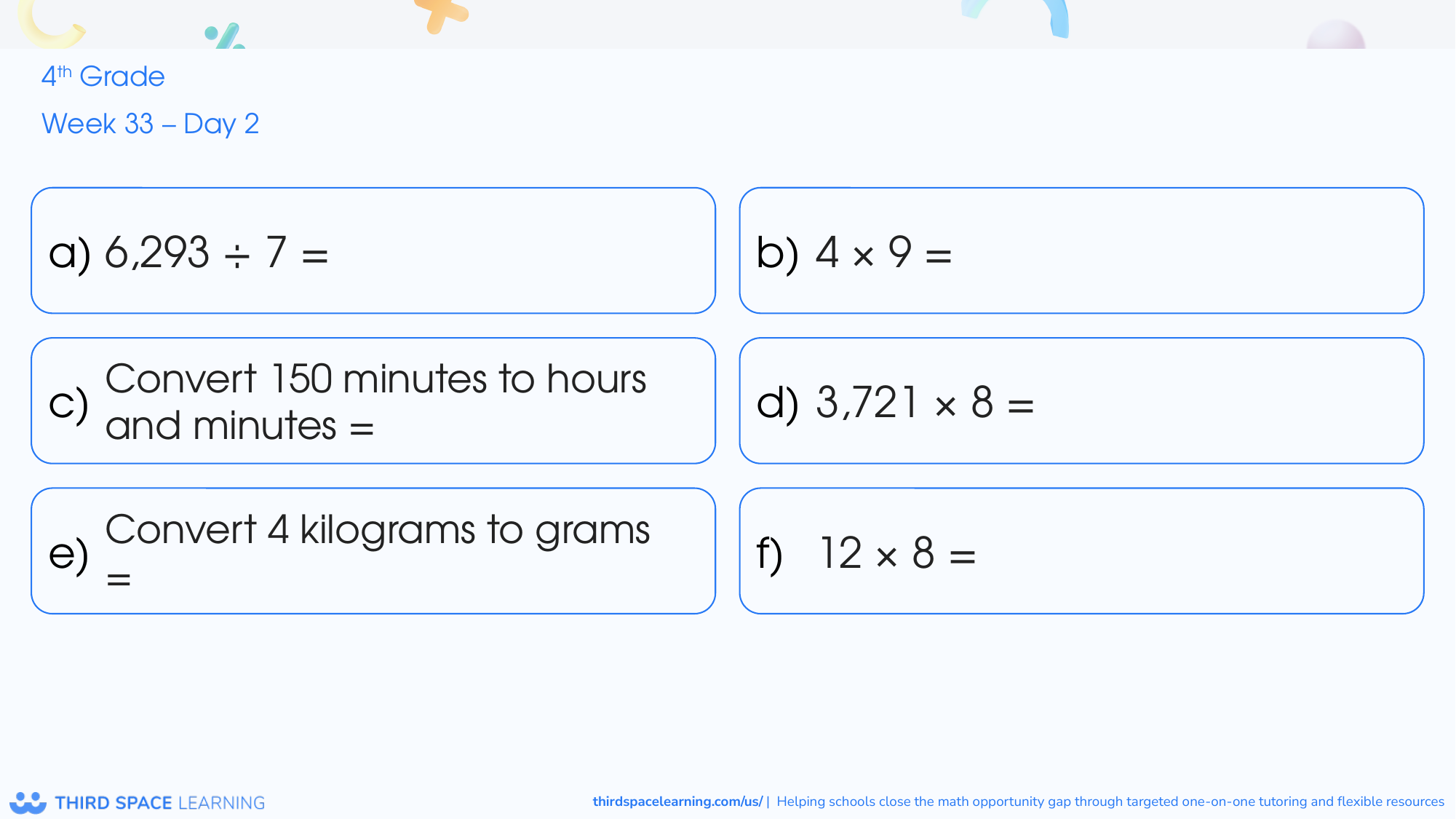

4th Grade
Week 33 – Day 2
6,293 ÷ 7 =
4 × 9 =
Convert 150 minutes to hours and minutes =
3,721 × 8 =
Convert 4 kilograms to grams =
12 × 8 =